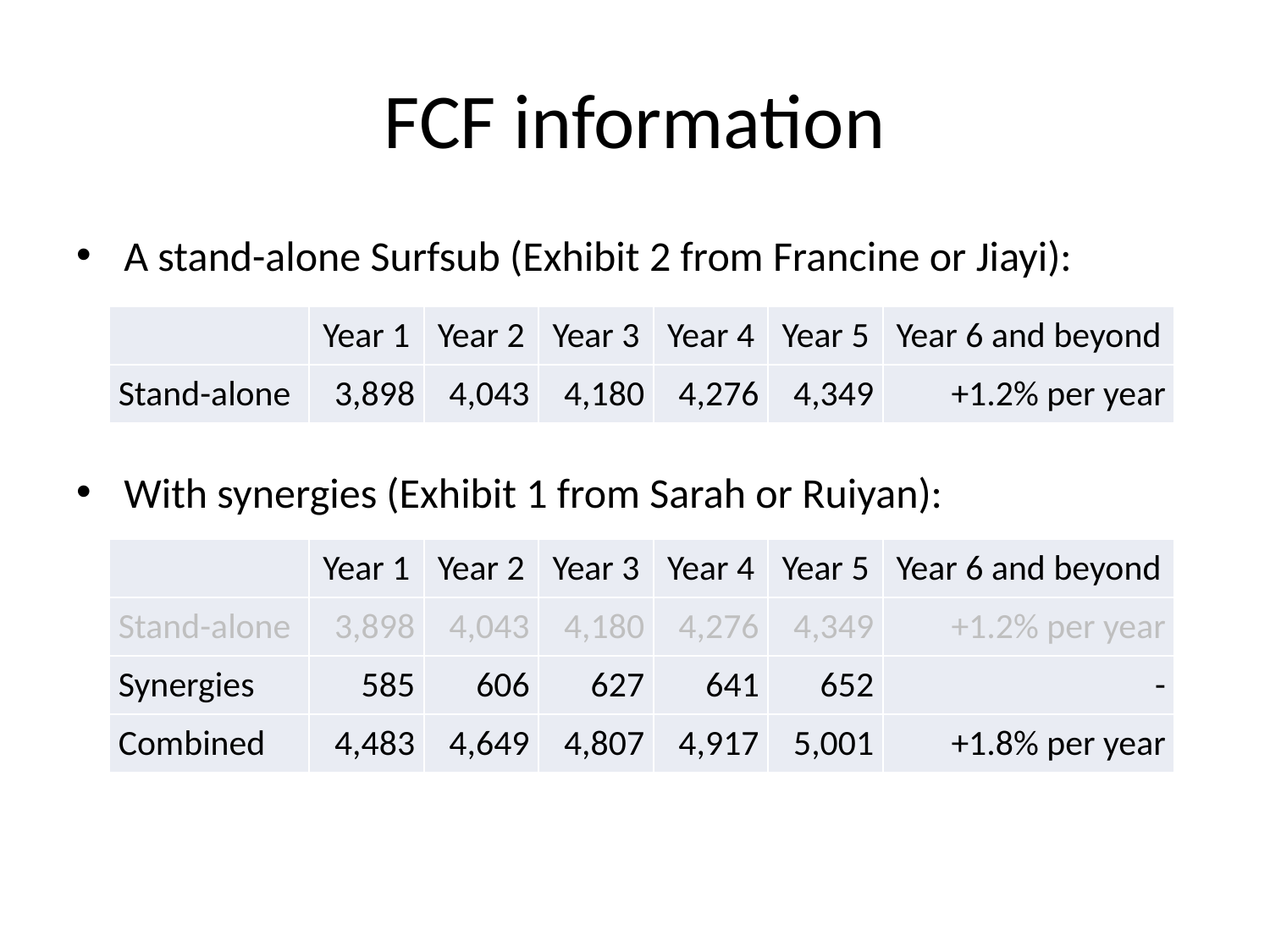

# FCF information
A stand-alone Surfsub (Exhibit 2 from Francine or Jiayi):

With synergies (Exhibit 1 from Sarah or Ruiyan):
|  | Year 1 | Year 2 | Year 3 | Year 4 | Year 5 | Year 6 and beyond |
| --- | --- | --- | --- | --- | --- | --- |
| Stand-alone | 3,898 | 4,043 | 4,180 | 4,276 | 4,349 | +1.2% per year |
|  | Year 1 | Year 2 | Year 3 | Year 4 | Year 5 | Year 6 and beyond |
| --- | --- | --- | --- | --- | --- | --- |
| Stand-alone | 3,898 | 4,043 | 4,180 | 4,276 | 4,349 | +1.2% per year |
| Synergies | 585 | 606 | 627 | 641 | 652 | - |
| Combined | 4,483 | 4,649 | 4,807 | 4,917 | 5,001 | +1.8% per year |